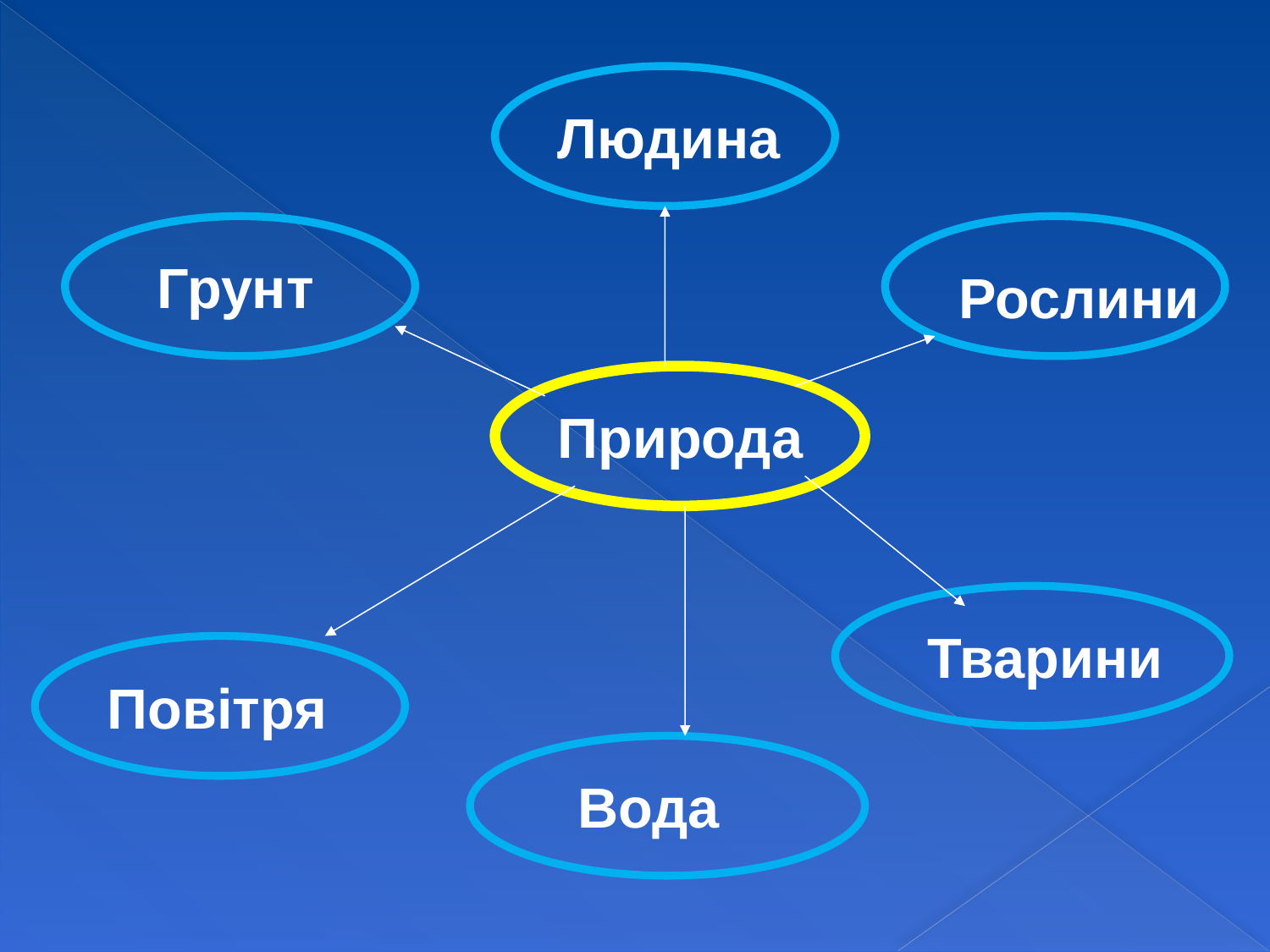

Людина

Грунт
Рослини

Природа

Тварини

Повітря

Вода